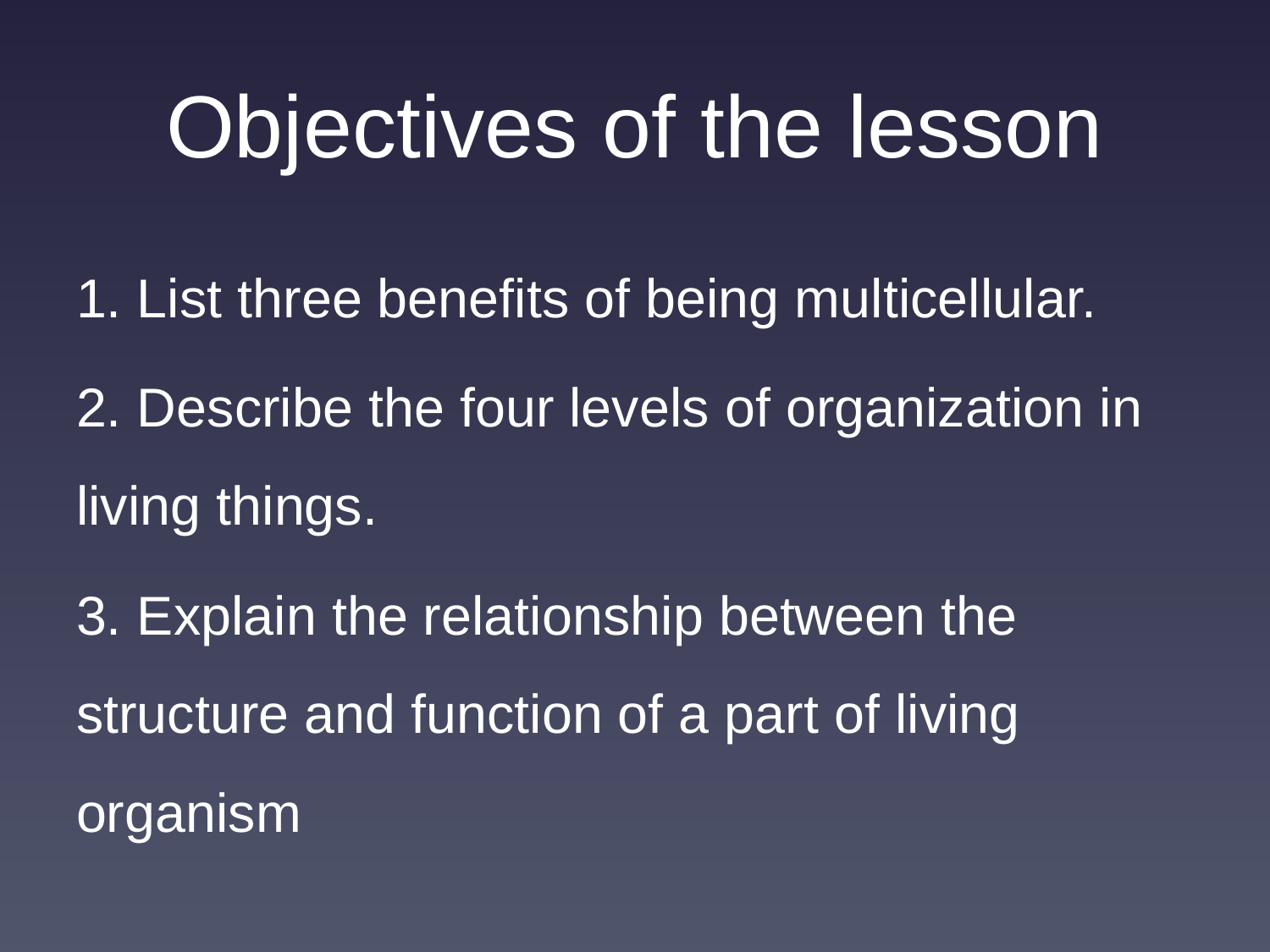

# Objectives of the lesson
1. List three benefits of being multicellular.
2. Describe the four levels of organization in living things.
3. Explain the relationship between the structure and function of a part of living organism